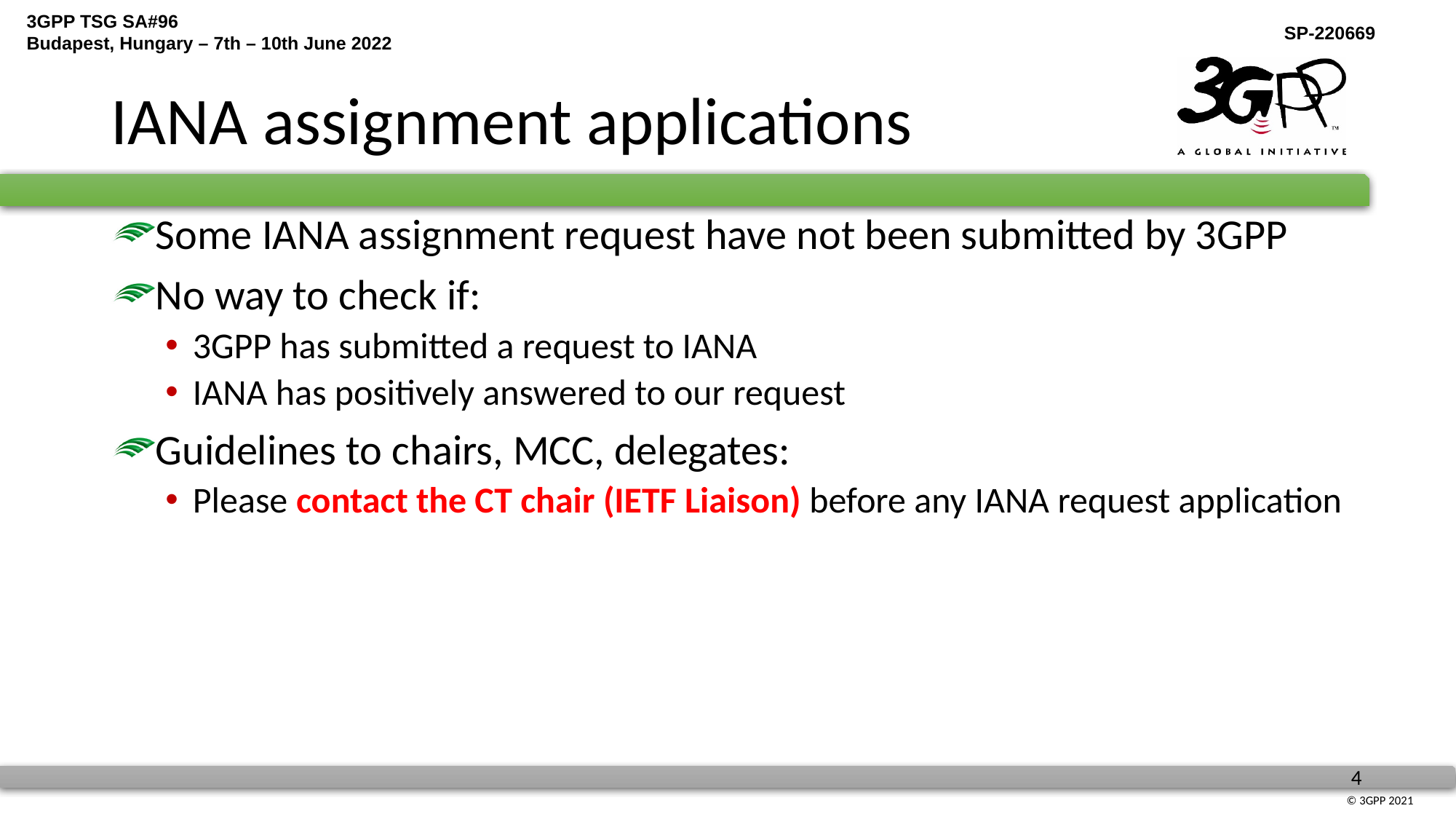

# IANA assignment applications
Some IANA assignment request have not been submitted by 3GPP
No way to check if:
3GPP has submitted a request to IANA
IANA has positively answered to our request
Guidelines to chairs, MCC, delegates:
Please contact the CT chair (IETF Liaison) before any IANA request application